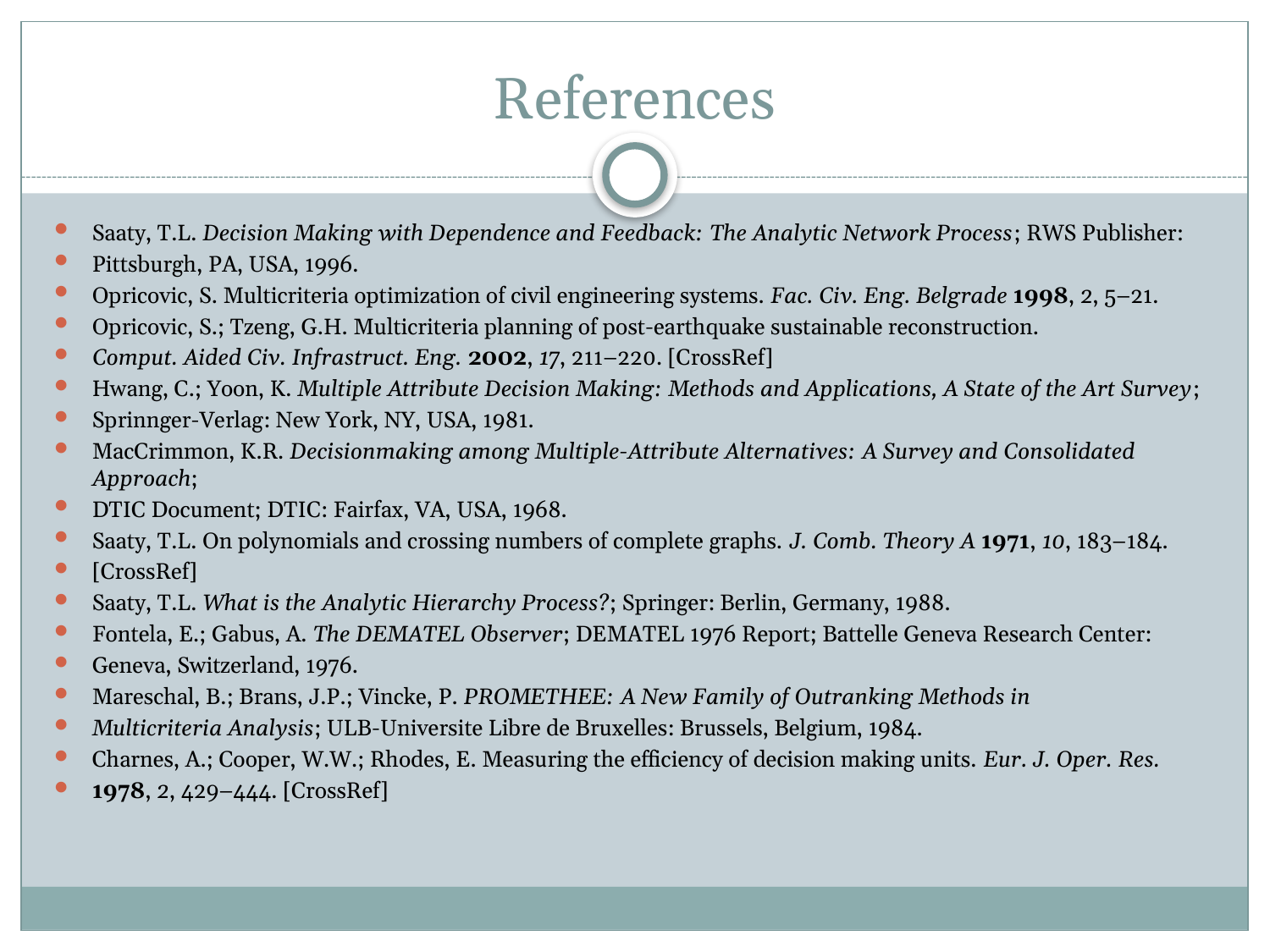

# References
Saaty, T.L. Decision Making with Dependence and Feedback: The Analytic Network Process; RWS Publisher:
Pittsburgh, PA, USA, 1996.
Opricovic, S. Multicriteria optimization of civil engineering systems. Fac. Civ. Eng. Belgrade 1998, 2, 5–21.
Opricovic, S.; Tzeng, G.H. Multicriteria planning of post-earthquake sustainable reconstruction.
Comput. Aided Civ. Infrastruct. Eng. 2002, 17, 211–220. [CrossRef]
Hwang, C.; Yoon, K. Multiple Attribute Decision Making: Methods and Applications, A State of the Art Survey;
Sprinnger-Verlag: New York, NY, USA, 1981.
MacCrimmon, K.R. Decisionmaking among Multiple-Attribute Alternatives: A Survey and Consolidated Approach;
DTIC Document; DTIC: Fairfax, VA, USA, 1968.
Saaty, T.L. On polynomials and crossing numbers of complete graphs. J. Comb. Theory A 1971, 10, 183–184.
[CrossRef]
Saaty, T.L. What is the Analytic Hierarchy Process?; Springer: Berlin, Germany, 1988.
Fontela, E.; Gabus, A. The DEMATEL Observer; DEMATEL 1976 Report; Battelle Geneva Research Center:
Geneva, Switzerland, 1976.
Mareschal, B.; Brans, J.P.; Vincke, P. PROMETHEE: A New Family of Outranking Methods in
Multicriteria Analysis; ULB-Universite Libre de Bruxelles: Brussels, Belgium, 1984.
Charnes, A.; Cooper, W.W.; Rhodes, E. Measuring the efficiency of decision making units. Eur. J. Oper. Res.
1978, 2, 429–444. [CrossRef]